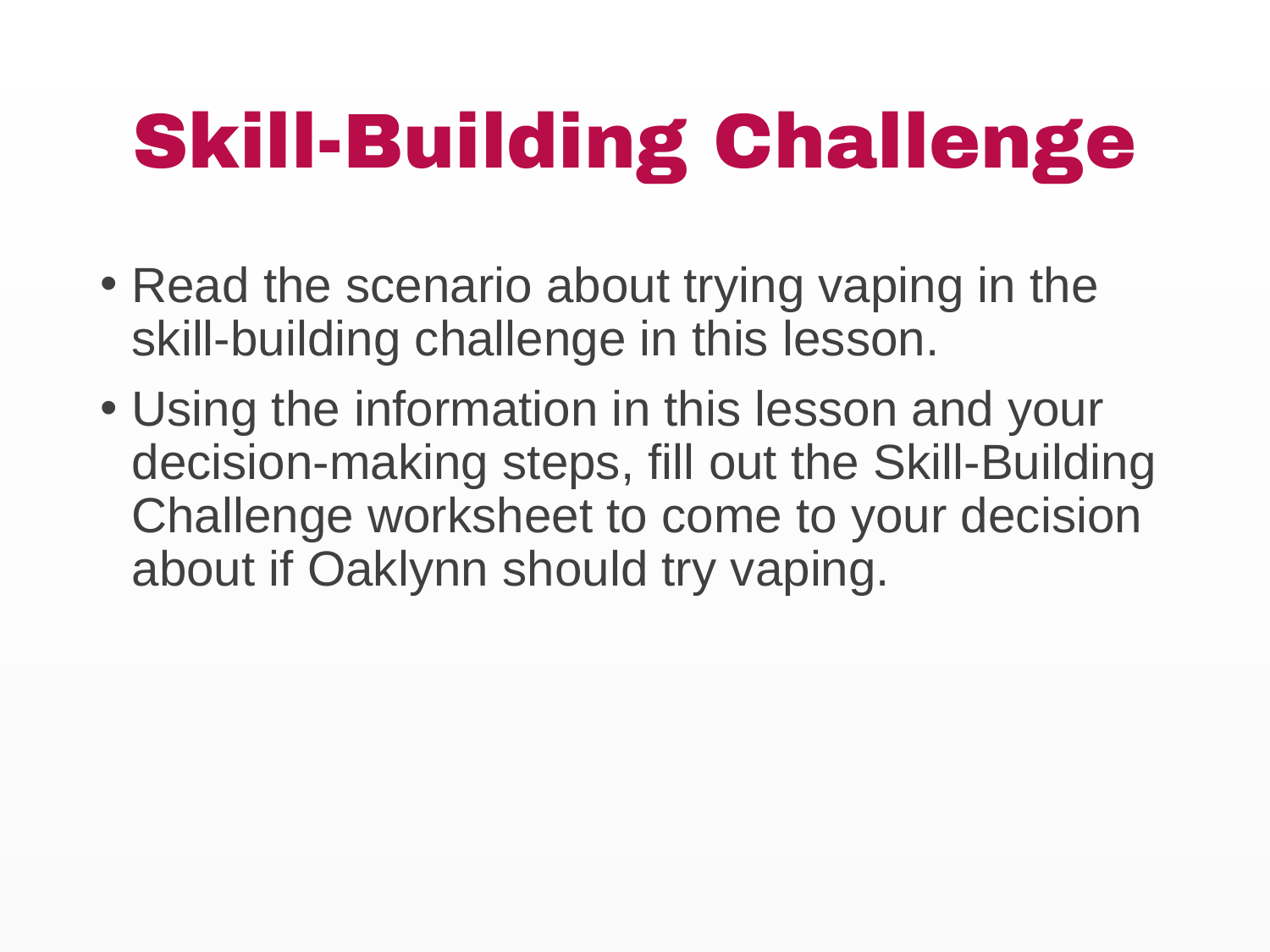

# Skill-Building Challenge
Read the scenario about trying vaping in the skill-building challenge in this lesson.
Using the information in this lesson and your decision-making steps, fill out the Skill-Building Challenge worksheet to come to your decision about if Oaklynn should try vaping.